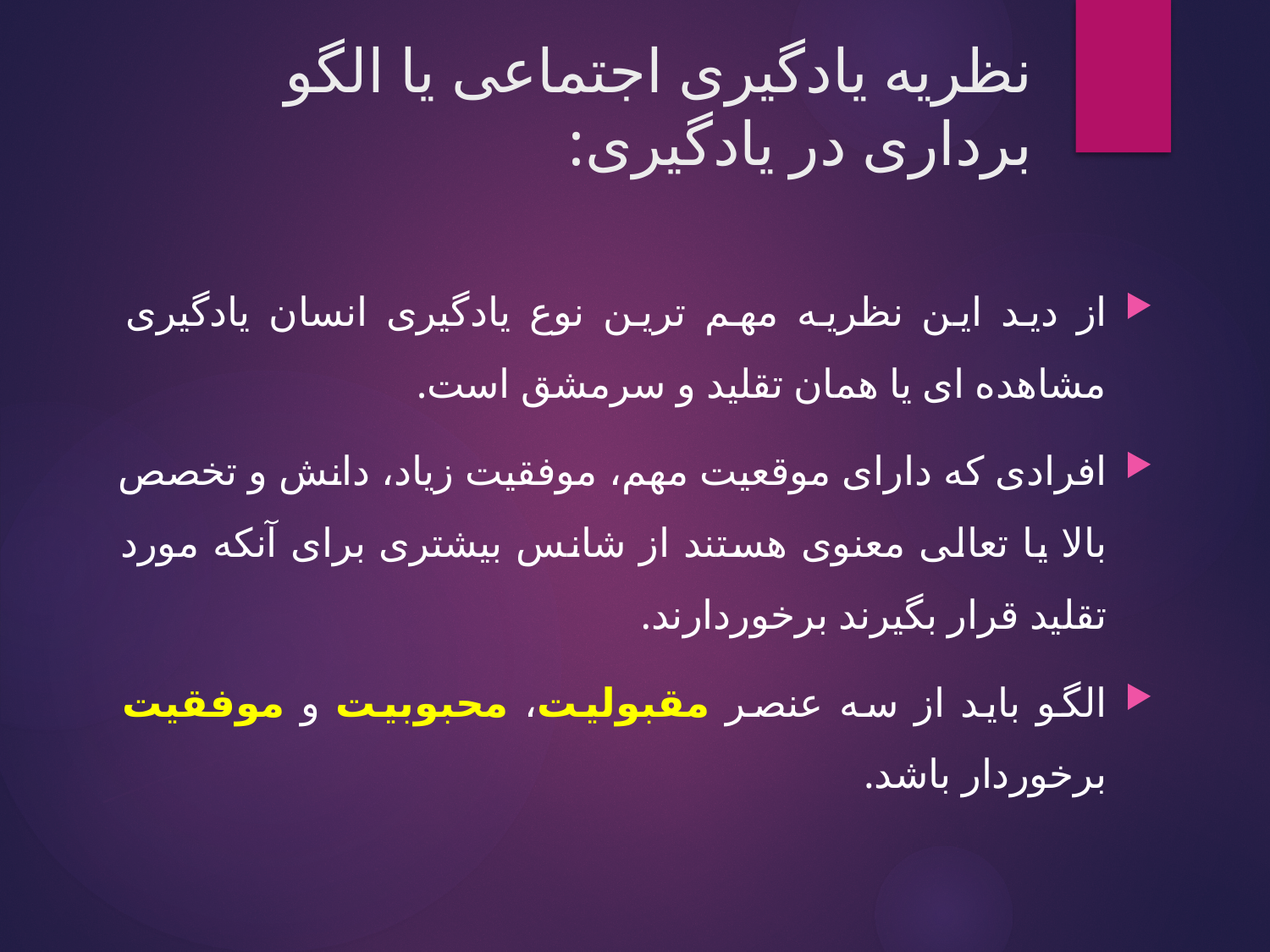

# نظریه یادگیری اجتماعی یا الگو برداری در یادگیری:
از دید این نظریه مهم ترین نوع یادگیری انسان یادگیری مشاهده ای یا همان تقلید و سرمشق است.
افرادی که دارای موقعیت مهم، موفقیت زیاد، دانش و تخصص بالا یا تعالی معنوی هستند از شانس بیشتری برای آنکه مورد تقلید قرار بگیرند برخوردارند.
الگو باید از سه عنصر مقبولیت، محبوبیت و موفقیت برخوردار باشد.